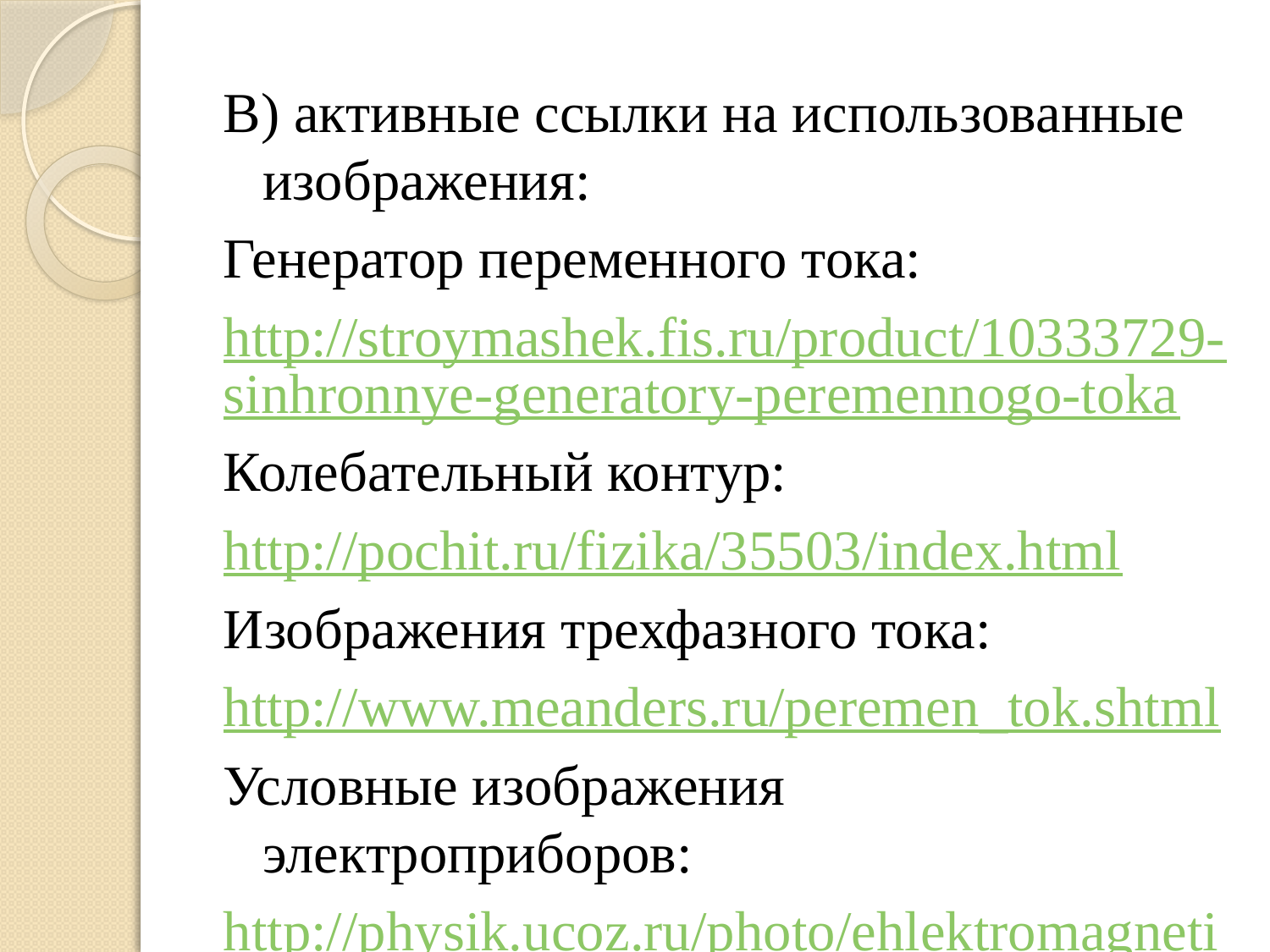

В) активные ссылки на использованные изображения:
Генератор переменного тока:
http://stroymashek.fis.ru/product/10333729-sinhronnye-generatory-peremennogo-toka
Колебательный контур:
http://pochit.ru/fizika/35503/index.html
Изображения трехфазного тока:
http://www.meanders.ru/peremen_tok.shtml
Условные изображения электроприборов:
http://physik.ucoz.ru/photo/ehlektromagnetizm/12-1-0-0-2